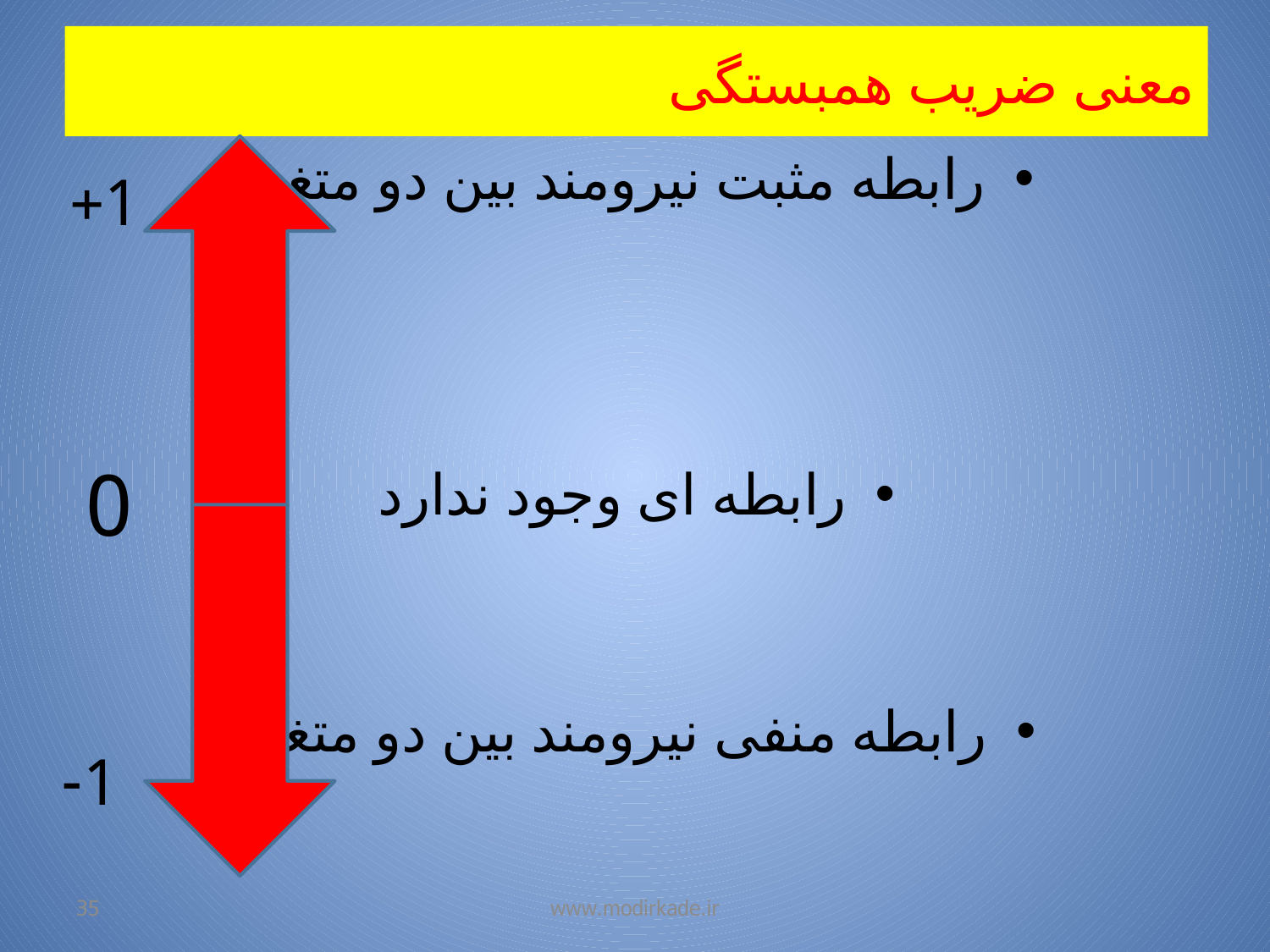

# معنی ضریب همبستگی

رابطه مثبت نیرومند بین دو متغیر

رابطه ای وجود ندارد

رابطه منفی نیرومند بین دو متغیر
1+
0

1-
35
www.modirkade.ir